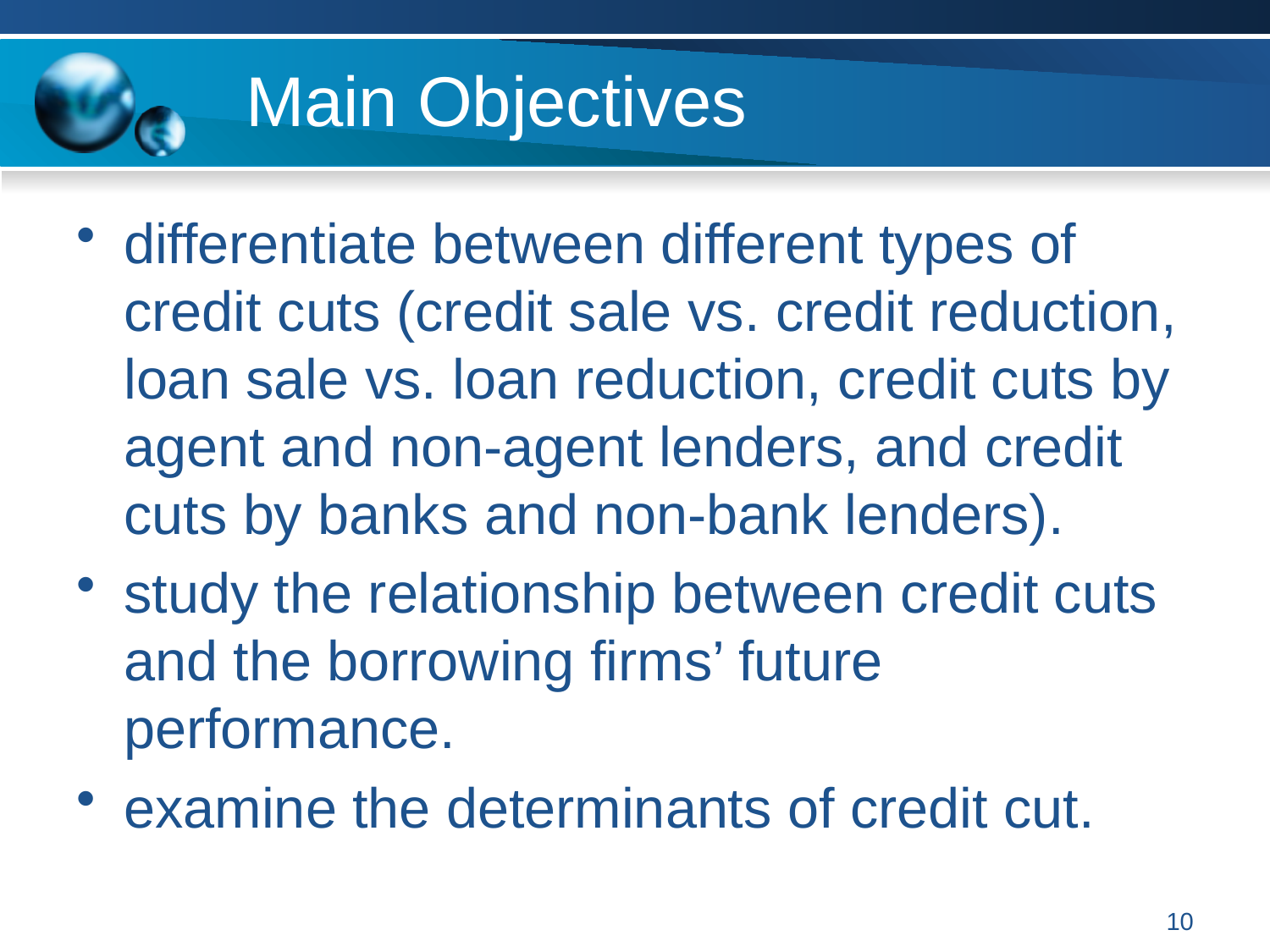

# Main Objectives
differentiate between different types of credit cuts (credit sale vs. credit reduction, loan sale vs. loan reduction, credit cuts by agent and non-agent lenders, and credit cuts by banks and non-bank lenders).
study the relationship between credit cuts and the borrowing firms’ future performance.
examine the determinants of credit cut.
10